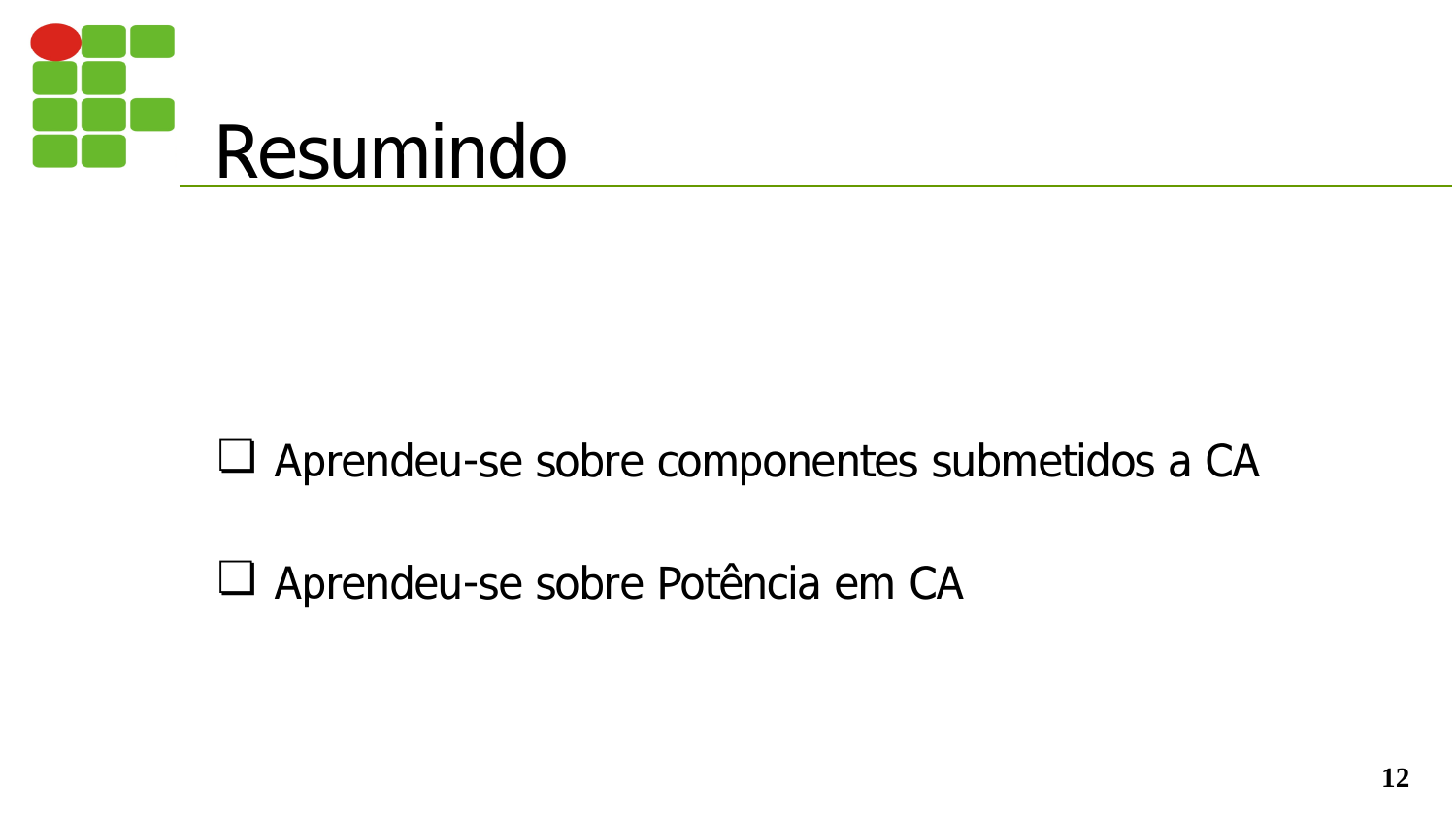

# Resumindo

Aprendeu-se sobre componentes submetidos a CA

Aprendeu-se sobre Potência em CA

12